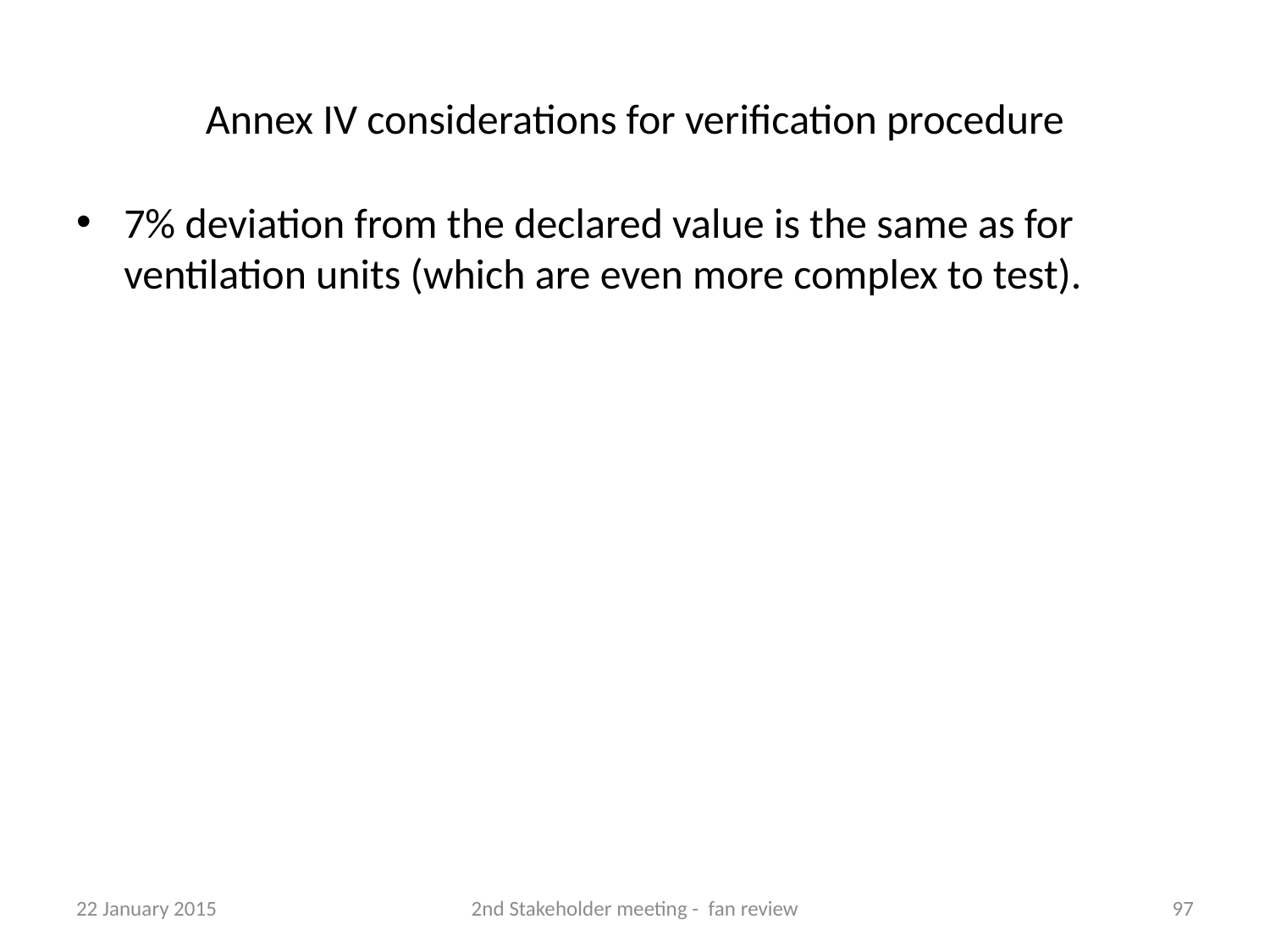

# Annex IV considerations for verification procedure
7% deviation from the declared value is the same as for ventilation units (which are even more complex to test).

22 January 2015
2nd Stakeholder meeting -  fan review
97